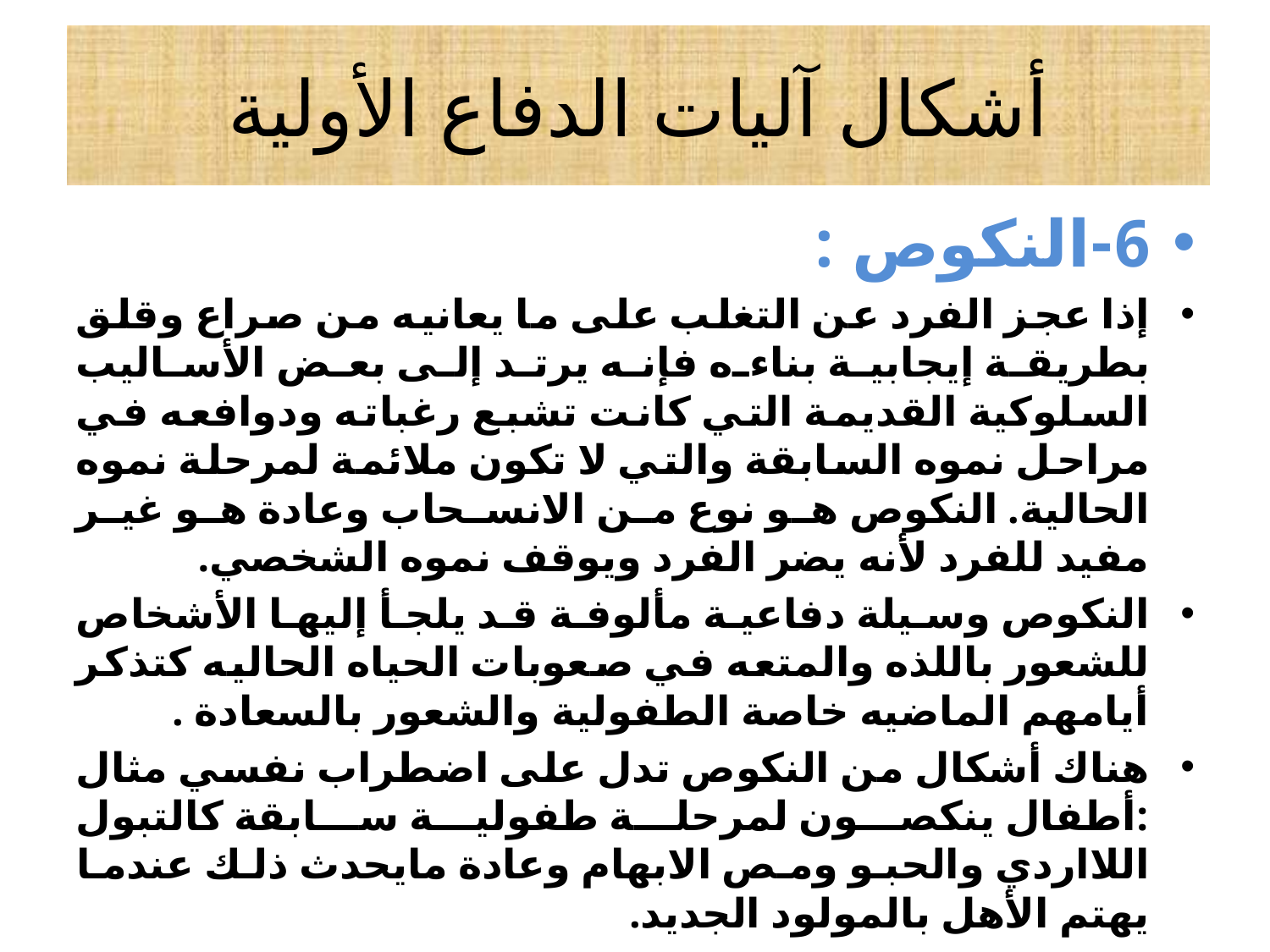

# أشكال آليات الدفاع الأولية
6-النكوص :
إذا عجز الفرد عن التغلب على ما يعانيه من صراع وقلق بطريقة إيجابية بناءه فإنه يرتد إلى بعض الأساليب السلوكية القديمة التي كانت تشبع رغباته ودوافعه في مراحل نموه السابقة والتي لا تكون ملائمة لمرحلة نموه الحالية. النكوص هو نوع من الانسحاب وعادة هو غير مفيد للفرد لأنه يضر الفرد ويوقف نموه الشخصي.
النكوص وسيلة دفاعية مألوفة قد يلجأ إليها الأشخاص للشعور باللذه والمتعه في صعوبات الحياه الحاليه كتذكر أيامهم الماضيه خاصة الطفولية والشعور بالسعادة .
هناك أشكال من النكوص تدل على اضطراب نفسي مثال :أطفال ينكصون لمرحلة طفولية سابقة كالتبول اللااردي والحبو ومص الابهام وعادة مايحدث ذلك عندما يهتم الأهل بالمولود الجديد.